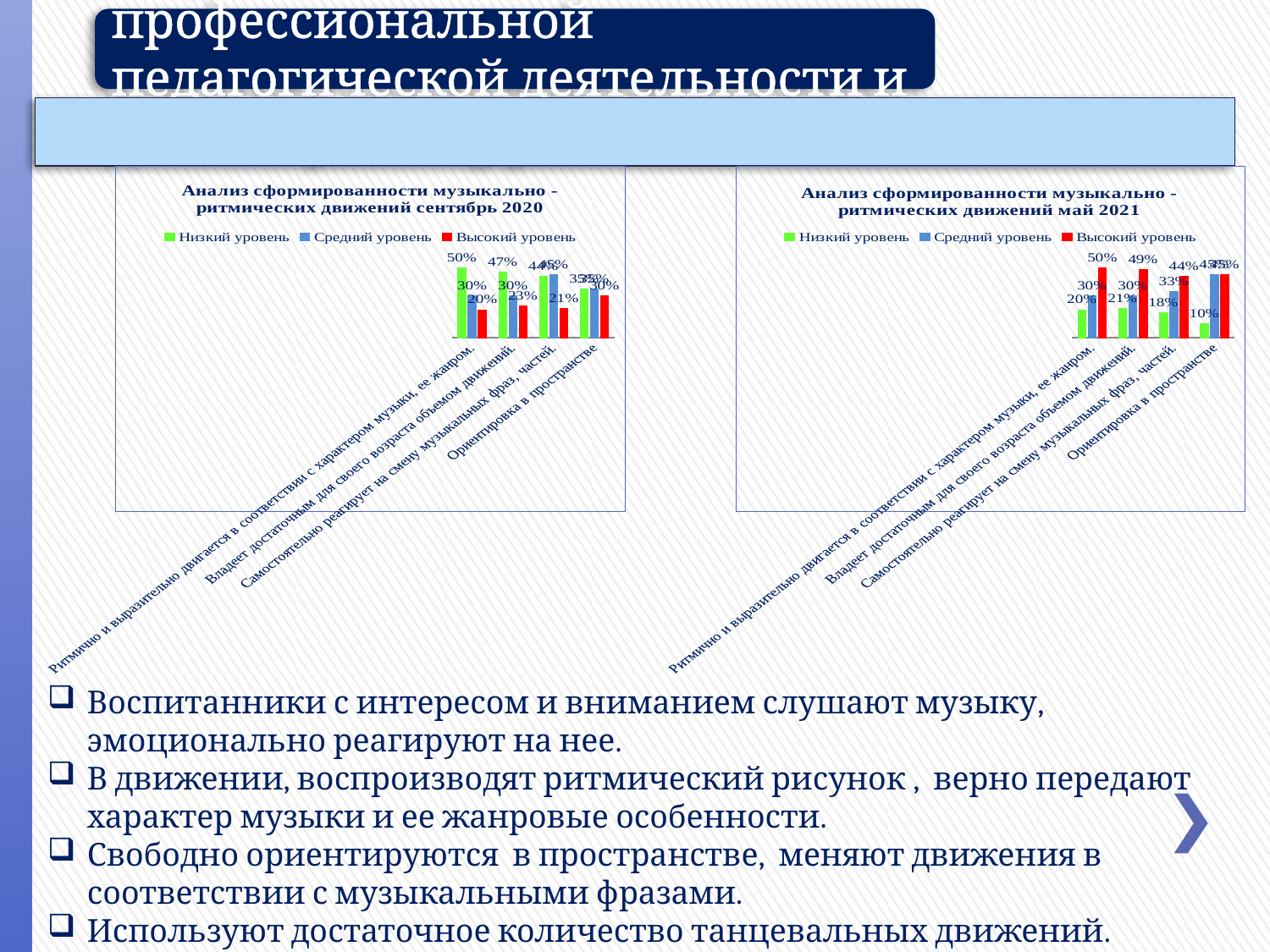

### Chart: Анализ сформированности музыкально - ритмических движений сентябрь 2020

| Category | Низкий уровень | Средний уровень | Высокий уровень |
|---|---|---|---|
| Ритмично и выразительно двигается в соответствии с характером музыки, ее жанром. | 0.5 | 0.3000000000000003 | 0.2 |
| Владеет достаточным для своего возраста объемом движений. | 0.4700000000000001 | 0.3000000000000003 | 0.23 |
| Самостоятельно реагирует на смену музыкальных фраз, частей. | 0.44000000000000106 | 0.45 | 0.21000000000000021 |
| Ориентировка в пространстве | 0.3500000000000003 | 0.3500000000000003 | 0.3000000000000003 |

### Chart: Анализ сформированности музыкально - ритмических движений май 2021

| Category | Низкий уровень | Средний уровень | Высокий уровень |
|---|---|---|---|
| Ритмично и выразительно двигается в соответствии с характером музыки, ее жанром. | 0.2 | 0.3000000000000003 | 0.5 |
| Владеет достаточным для своего возраста объемом движений. | 0.21000000000000021 | 0.3000000000000003 | 0.4900000000000003 |
| Самостоятельно реагирует на смену музыкальных фраз, частей. | 0.18000000000000024 | 0.3300000000000014 | 0.44 |
| Ориентировка в пространстве | 0.1 | 0.45 | 0.45 |
Воспитанники с интересом и вниманием слушают музыку, эмоционально реагируют на нее.
В движении, воспроизводят ритмический рисунок ,  верно передают характер музыки и ее жанровые особенности.
Свободно ориентируются  в пространстве,  меняют движения в соответствии с музыкальными фразами.
Используют достаточное количество танцевальных движений.(Критерии)